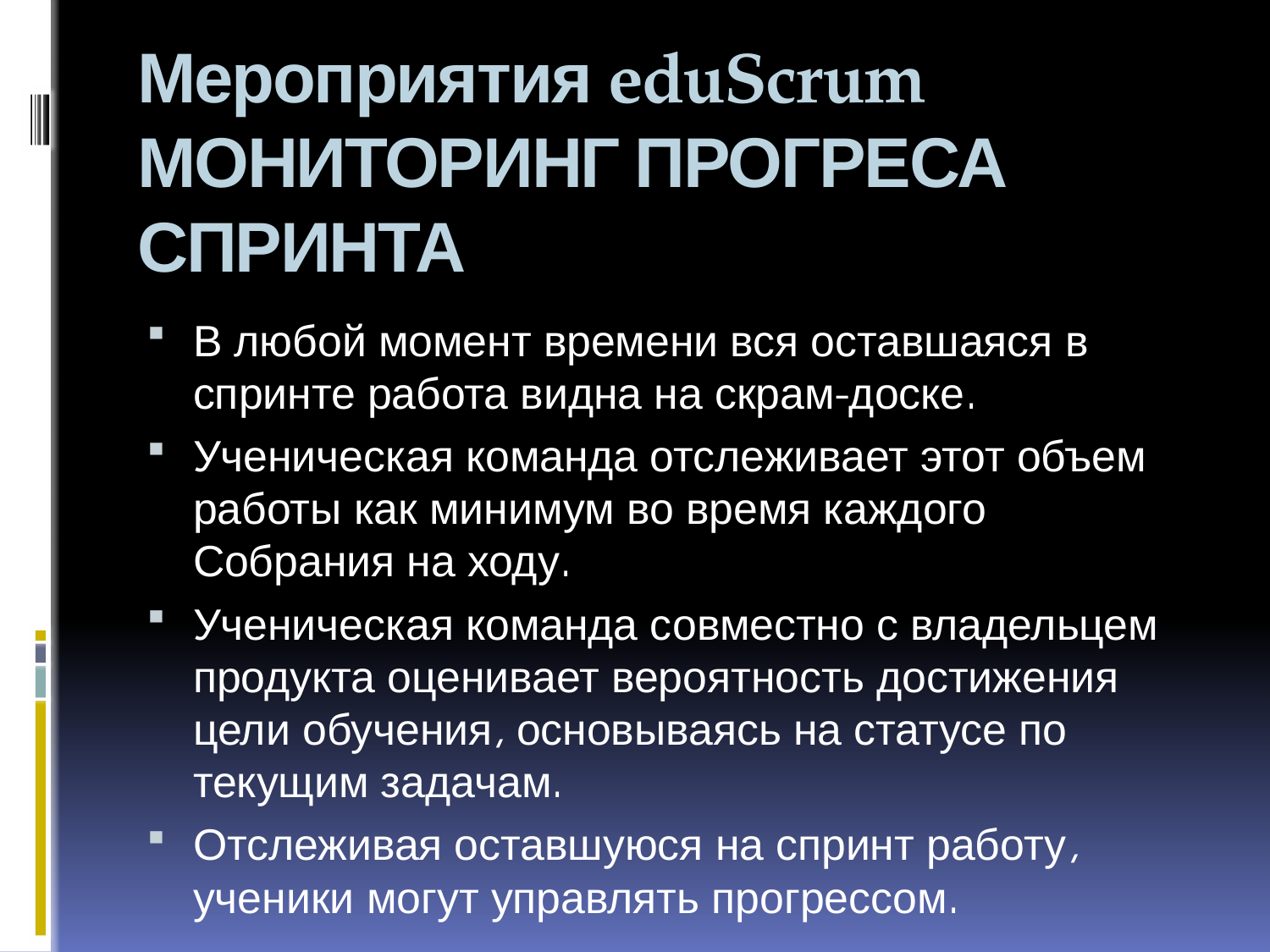

# Мероприятия eduScrum МОНИТОРИНГ ПРОГРЕСА СПРИНТА
В любой момент времени вся оставшаяся в спринте работа видна на скрам-доске.
Ученическая команда отслеживает этот объем работы как минимум во время каждого Собрания на ходу.
Ученическая команда совместно с владельцем продукта оценивает вероятность достижения цели обучения, основываясь на статусе по текущим задачам.
Отслеживая оставшуюся на спринт работу, ученики могут управлять прогрессом.